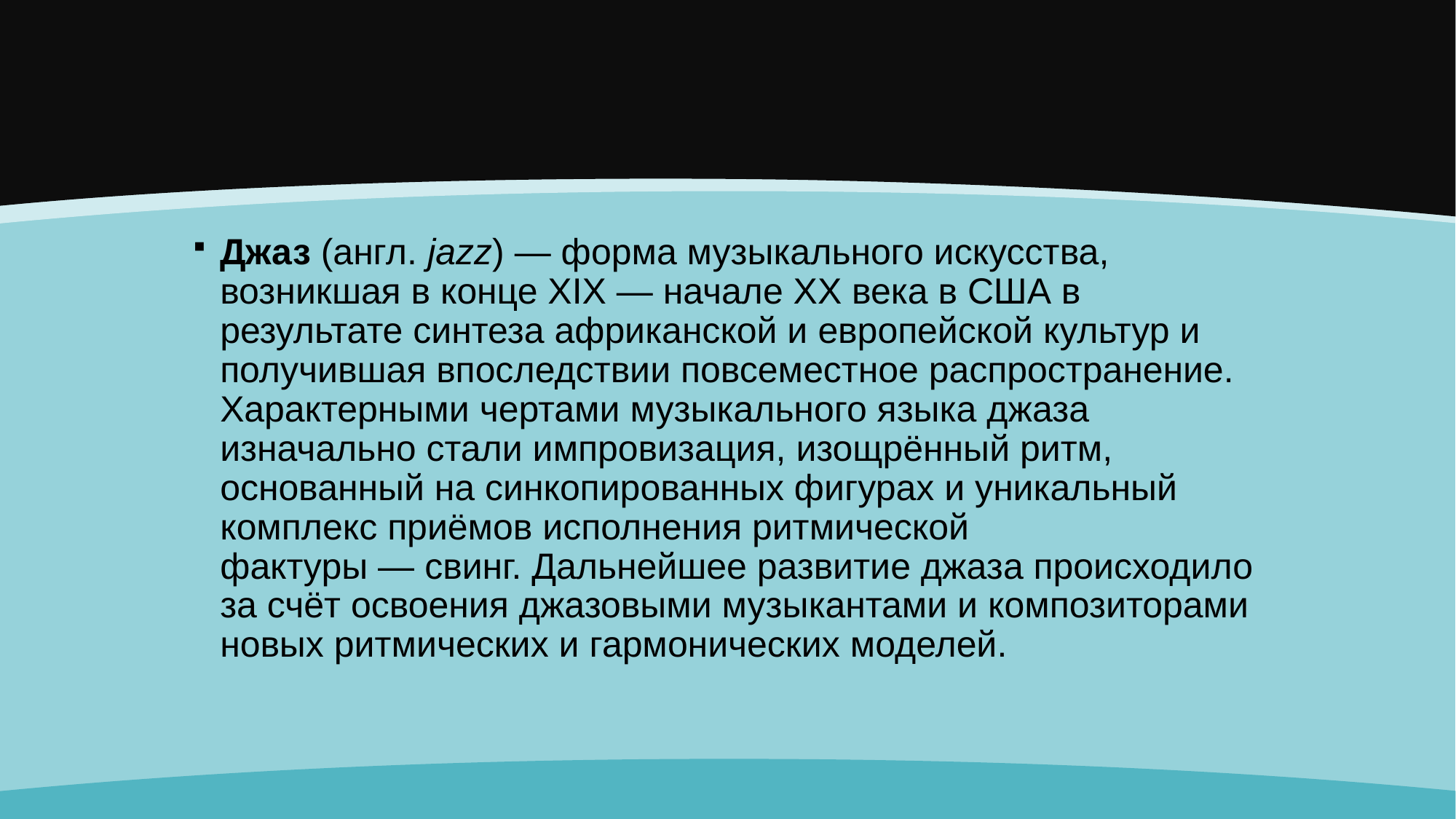

#
Джаз (англ. jazz) — форма музыкального искусства, возникшая в конце XIX — начале XX века в США в результате синтеза африканской и европейской культур и получившая впоследствии повсеместное распространение. Характерными чертами музыкального языка джаза изначально стали импровизация, изощрённый ритм, основанный на синкопированных фигурах и уникальный комплекс приёмов исполнения ритмической фактуры — свинг. Дальнейшее развитие джаза происходило за счёт освоения джазовыми музыкантами и композиторами новых ритмических и гармонических моделей.